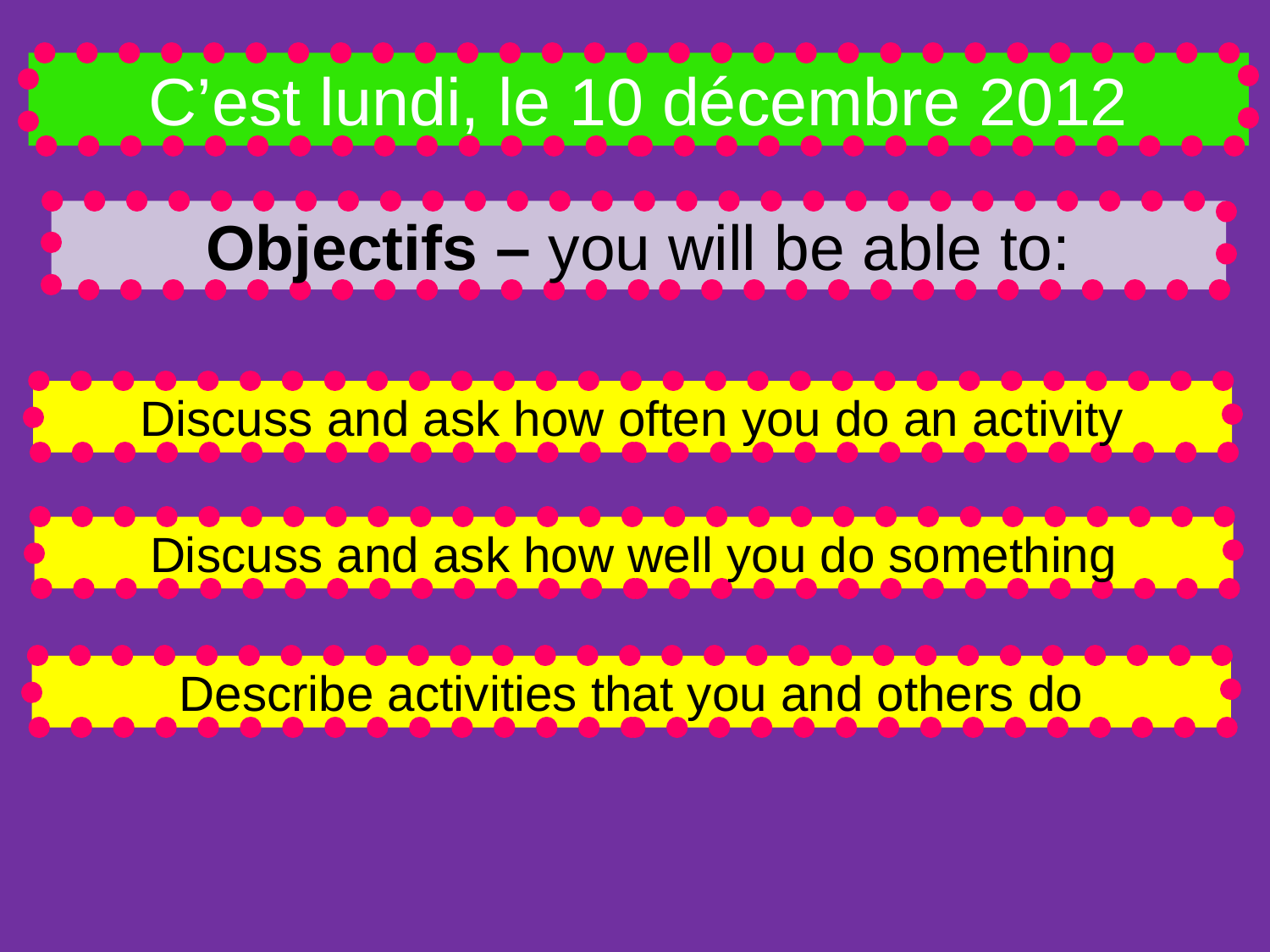

C’est lundi, le 10 décembre 2012
Objectifs – you will be able to:
Discuss and ask how often you do an activity
Discuss and ask how well you do something
Describe activities that you and others do